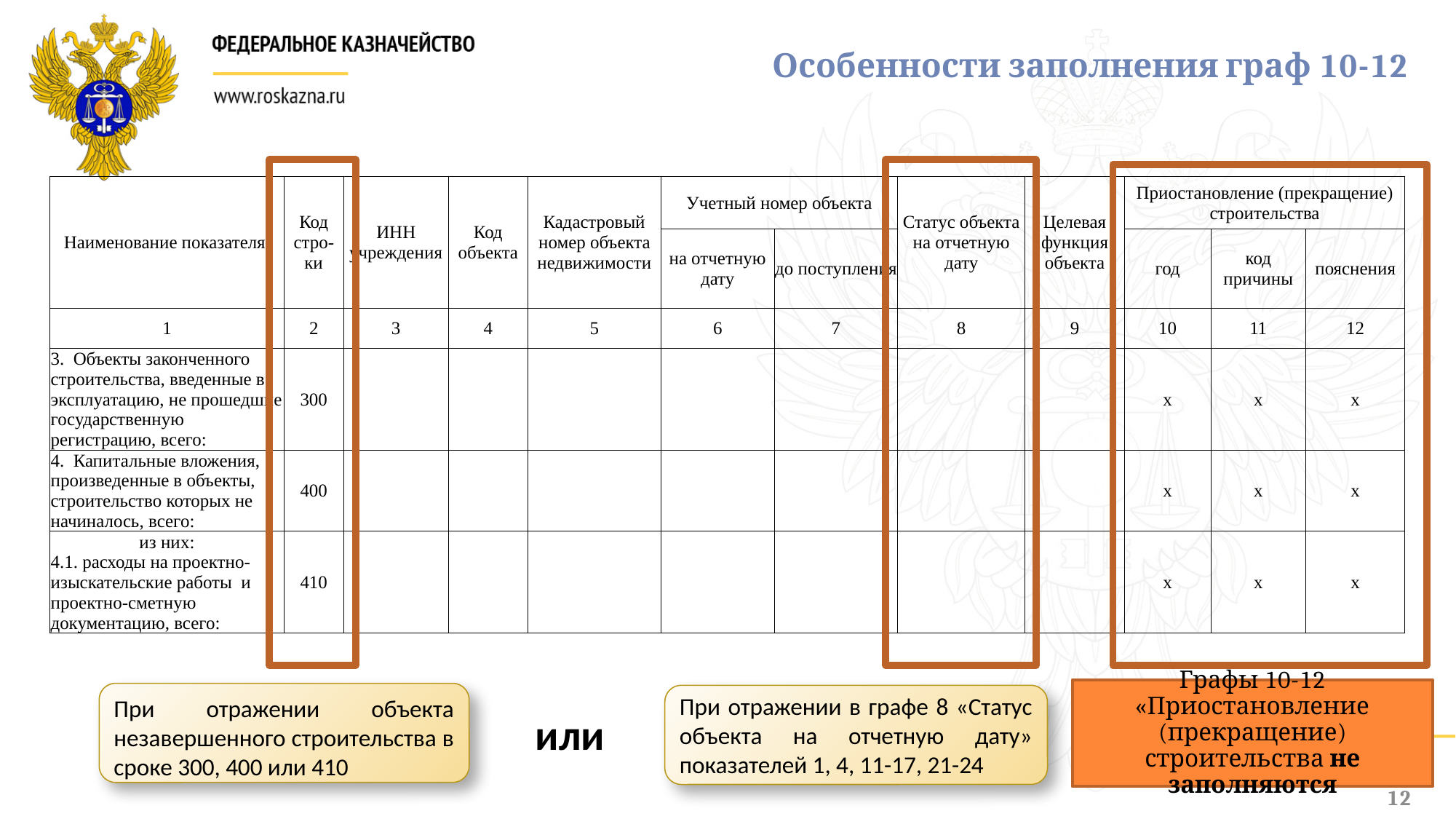

Особенности заполнения граф 10-12

| Наименование показателя | Код стро- ки | ИНН учреждения | Код объекта | Кадастровый номер объекта недвижимости | Учетный номер объекта |  | Статус объекта на отчетную дату | Целевая функция объекта | Приостановление (прекращение) строительства |  |  |
| --- | --- | --- | --- | --- | --- | --- | --- | --- | --- | --- | --- |
|  |  |  |  |  | на отчетную дату | до поступления |  |  | год | код причины | пояснения |
| 1 | 2 | 3 | 4 | 5 | 6 | 7 | 8 | 9 | 10 | 11 | 12 |
| 3. Объекты законченного строительства, введенные в эксплуатацию, не прошедшие государственную регистрацию, всего: | 300 |  |  |  |  |  |  |  | х | х | х |
| 4. Капитальные вложения, произведенные в объекты, строительство которых не начиналось, всего: | 400 |  |  |  |  |  |  |  | х | х | х |
| из них: 4.1. расходы на проектно-изыскательские работы и проектно-сметную документацию, всего: | 410 |  |  |  |  |  |  |  | х | х | х |

Графы 10-12 «Приостановление (прекращение) строительства не заполняются

При отражении объекта незавершенного строительства в сроке 300, 400 или 410
При отражении в графе 8 «Статус объекта на отчетную дату» показателей 1, 4, 11-17, 21-24
или
12